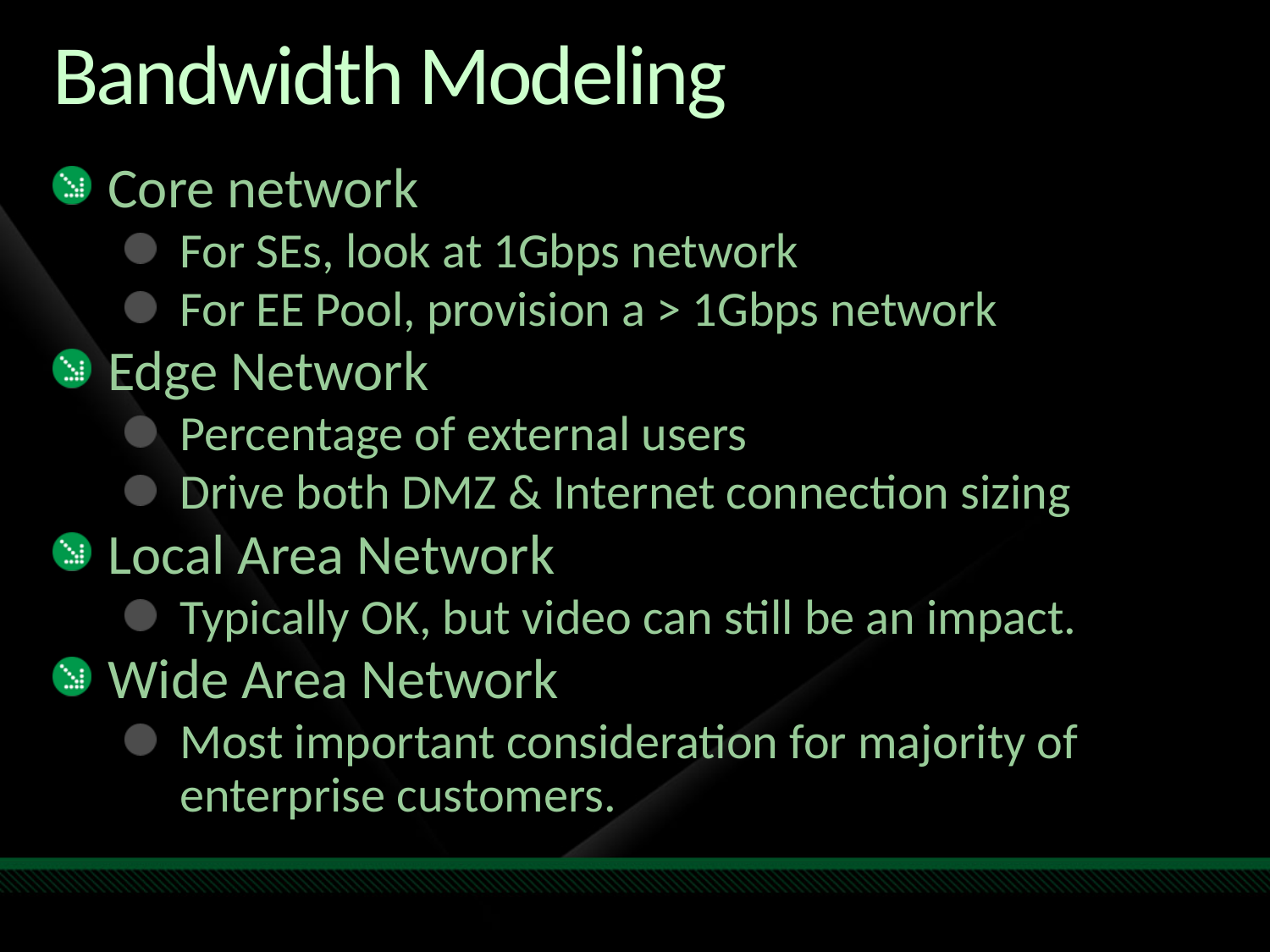

# Bandwidth Modeling
Core network
For SEs, look at 1Gbps network
For EE Pool, provision a > 1Gbps network
Edge Network
Percentage of external users
Drive both DMZ & Internet connection sizing
Local Area Network
Typically OK, but video can still be an impact.
Wide Area Network
Most important consideration for majority of enterprise customers.